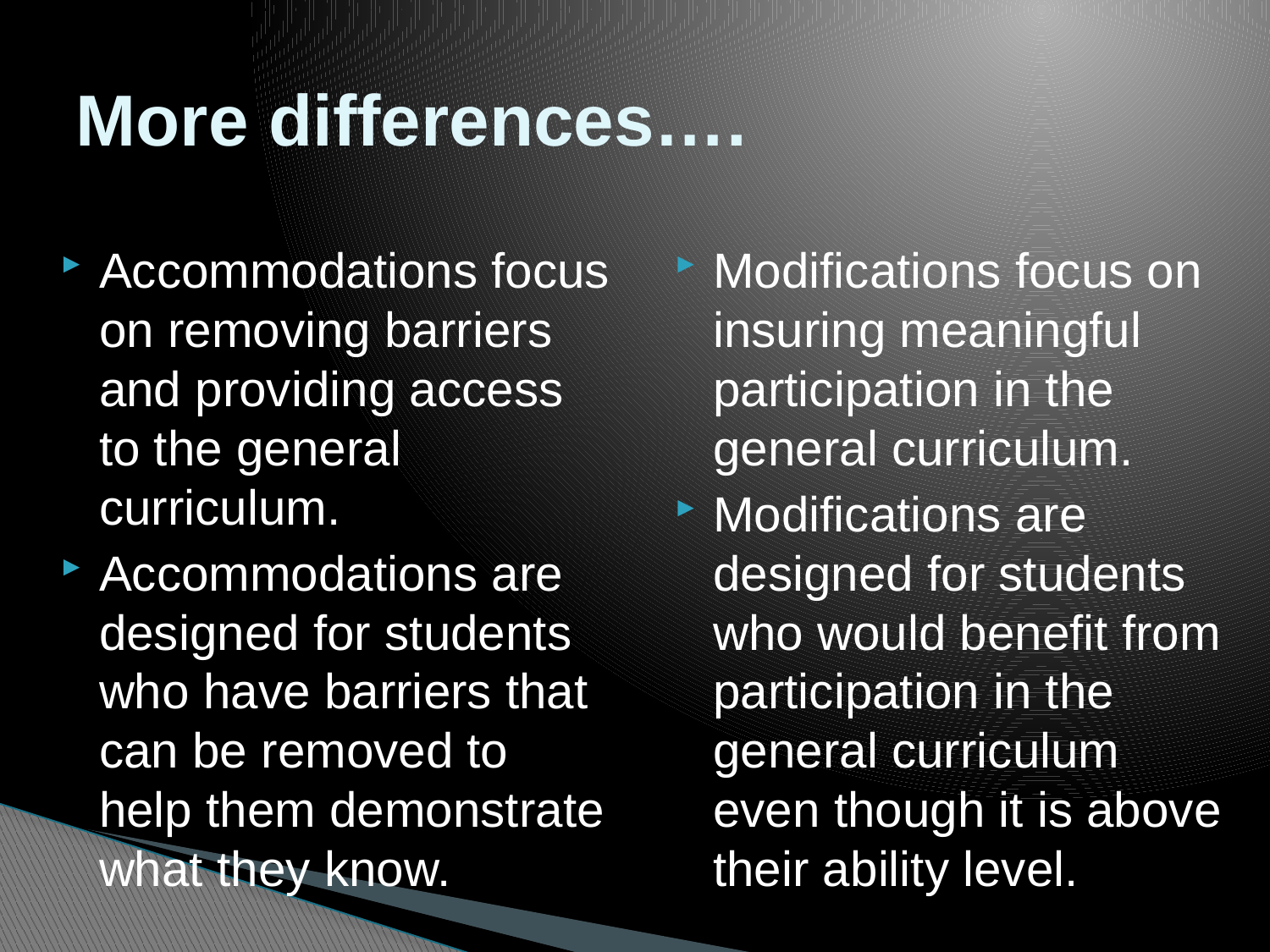

# More differences….
Accommodations focus on removing barriers and providing access to the general curriculum.
Accommodations are designed for students who have barriers that can be removed to help them demonstrate what they know.
Modifications focus on insuring meaningful participation in the general curriculum.
Modifications are designed for students who would benefit from participation in the general curriculum even though it is above their ability level.